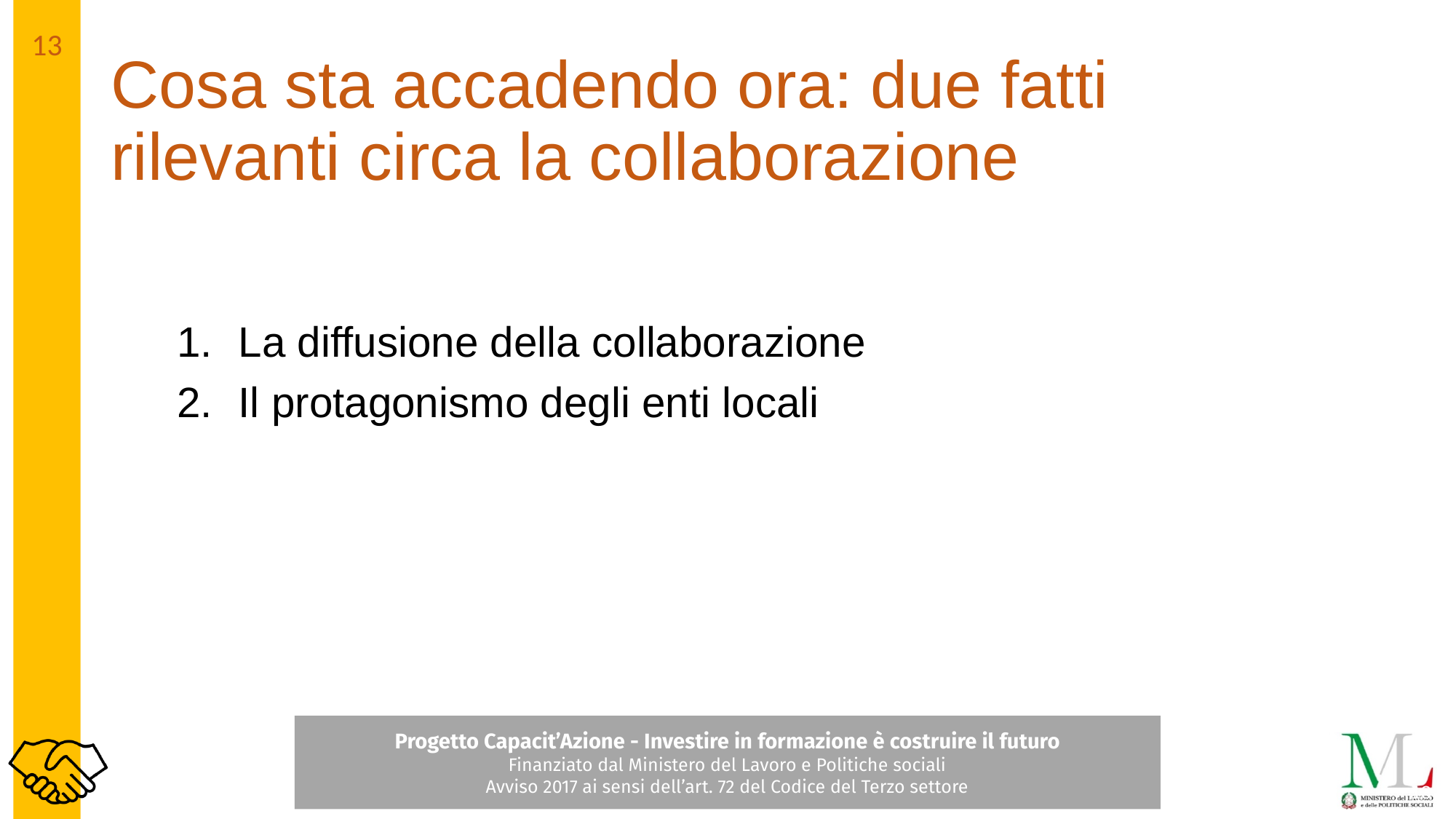

# Cosa sta accadendo ora: due fatti rilevanti circa la collaborazione
La diffusione della collaborazione
Il protagonismo degli enti locali

13